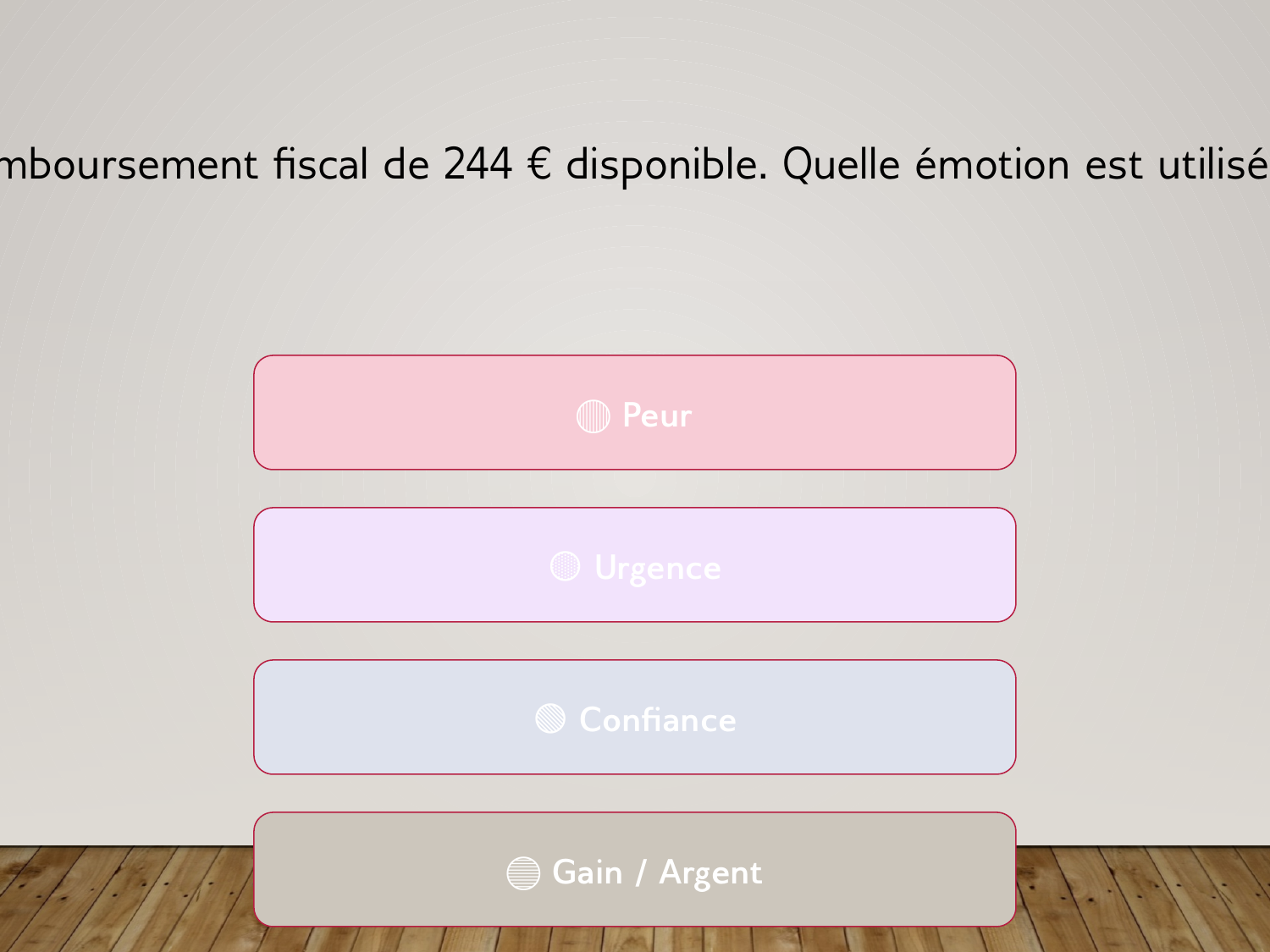

Remboursement fiscal de 244 € disponible. Quelle émotion est utilisée ?
🔴 Peur
🟡 Urgence
🟢 Confiance
🔵 Gain / Argent